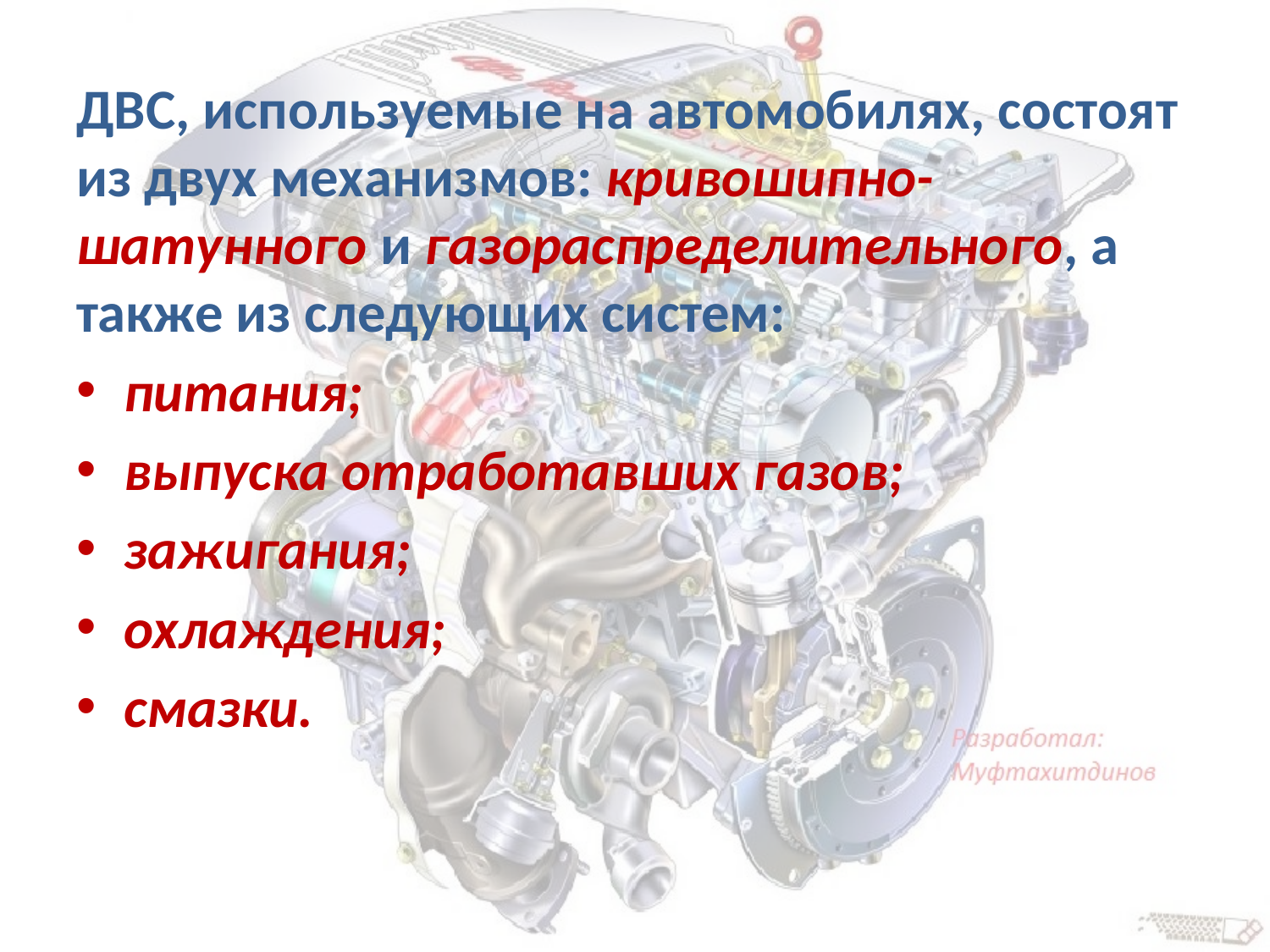

ДВС, используемые на автомобилях, состоят из двух механизмов: кривошипно-шатунного и газораспределительного, а также из следующих систем:
питания;
выпуска отработавших газов;
зажигания;
охлаждения;
смазки.